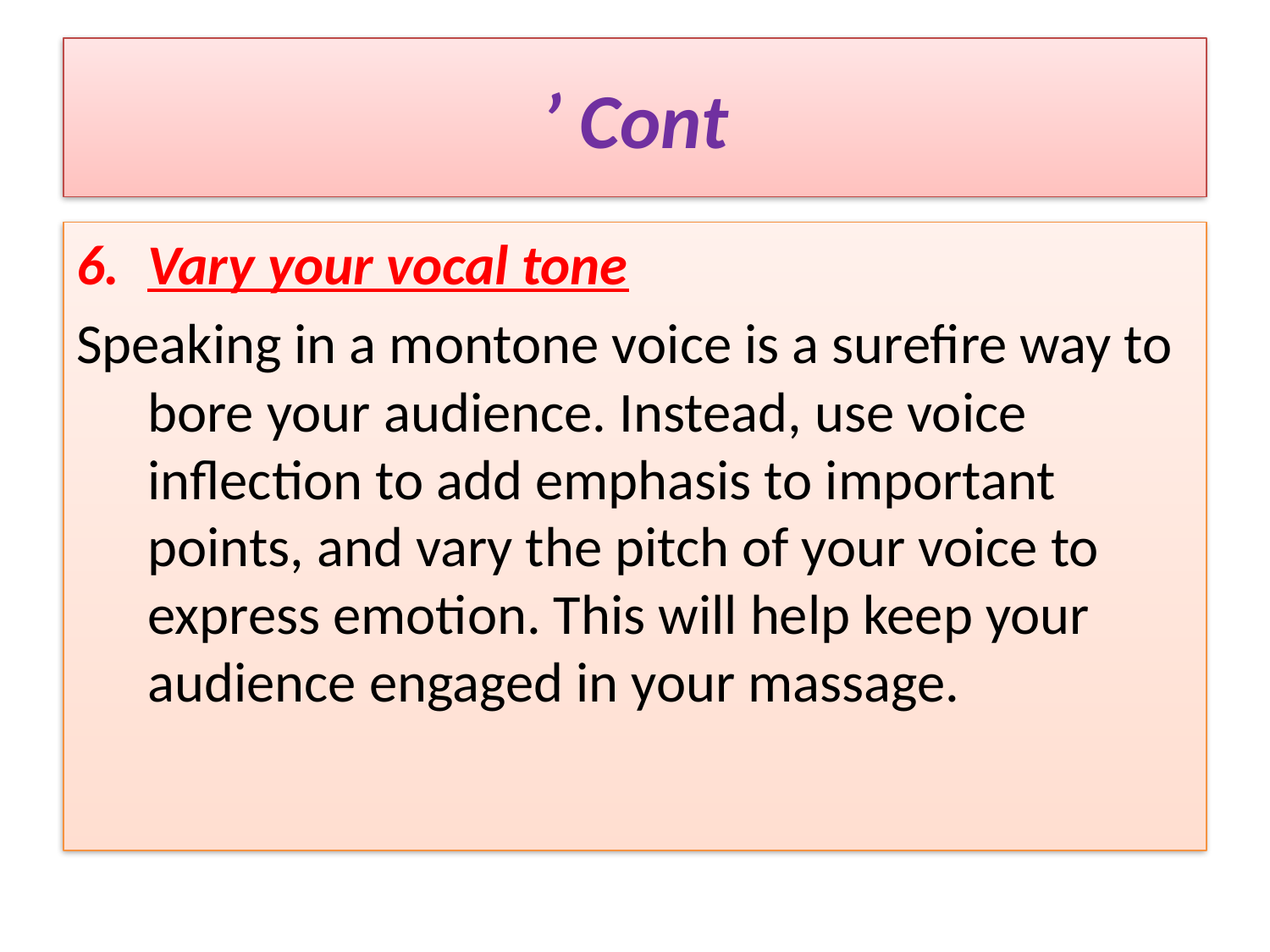

# ’ Cont
6.	Vary your vocal tone
Speaking in a montone voice is a surefire way to bore your audience. Instead, use voice inflection to add emphasis to important points, and vary the pitch of your voice to express emotion. This will help keep your audience engaged in your massage.